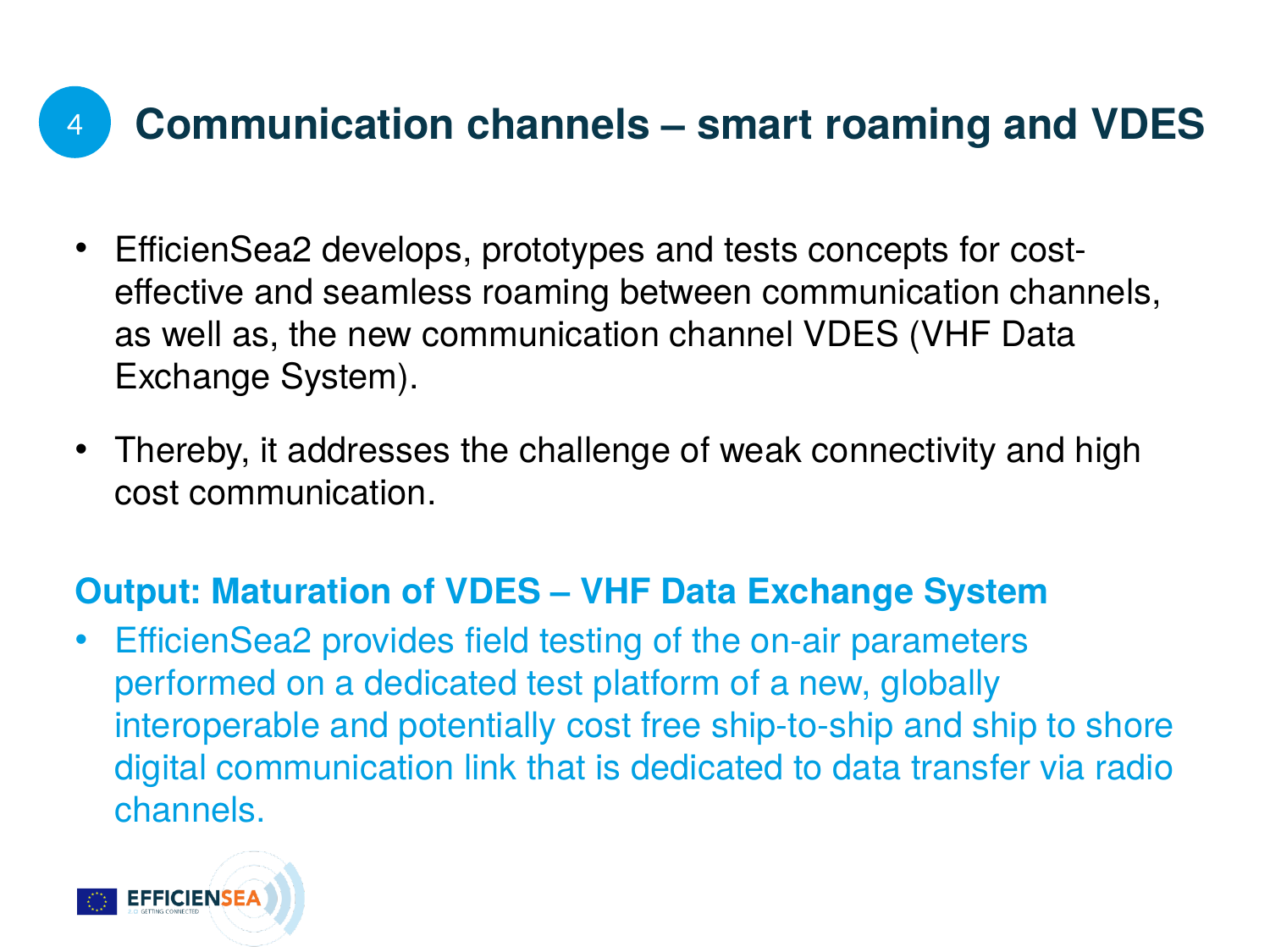

4
     Communication channels – smart roaming and VDES
EfficienSea2 develops, prototypes and tests concepts for cost-effective and seamless roaming between communication channels, as well as, the new communication channel VDES (VHF Data Exchange System).

Thereby, it addresses the challenge of weak connectivity and high cost communication.

Output: Maturation of VDES – VHF Data Exchange System
EfficienSea2 provides field testing of the on-air parameters performed on a dedicated test platform of a new, globally interoperable and potentially cost free ship-to-ship and ship to shore digital communication link that is dedicated to data transfer via radio channels.